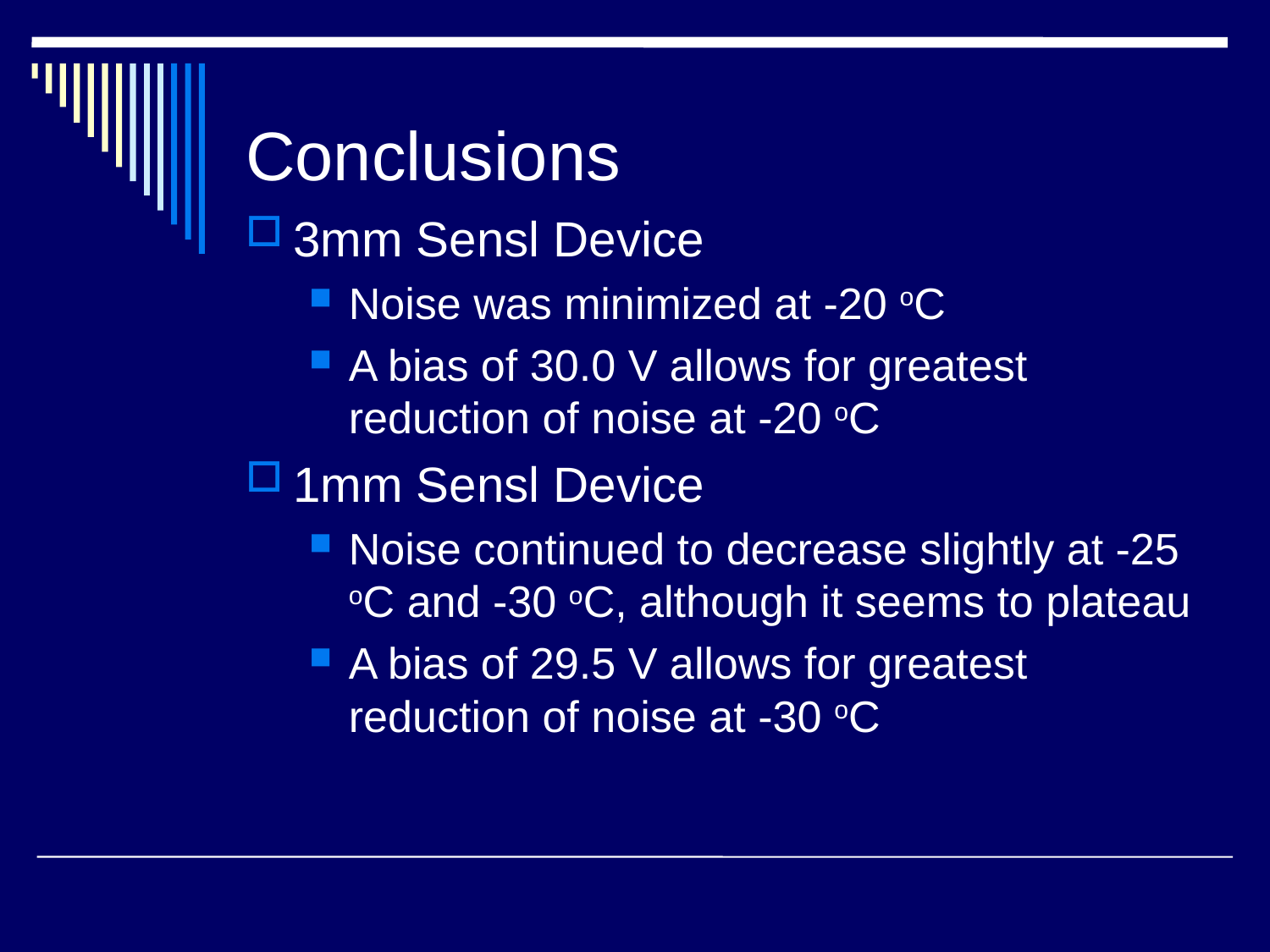

# Conclusions
3mm Sensl Device
Noise was minimized at -20 oC
A bias of 30.0 V allows for greatest reduction of noise at -20 oC
1mm Sensl Device
Noise continued to decrease slightly at -25 oC and -30 oC, although it seems to plateau
A bias of 29.5 V allows for greatest reduction of noise at -30 oC